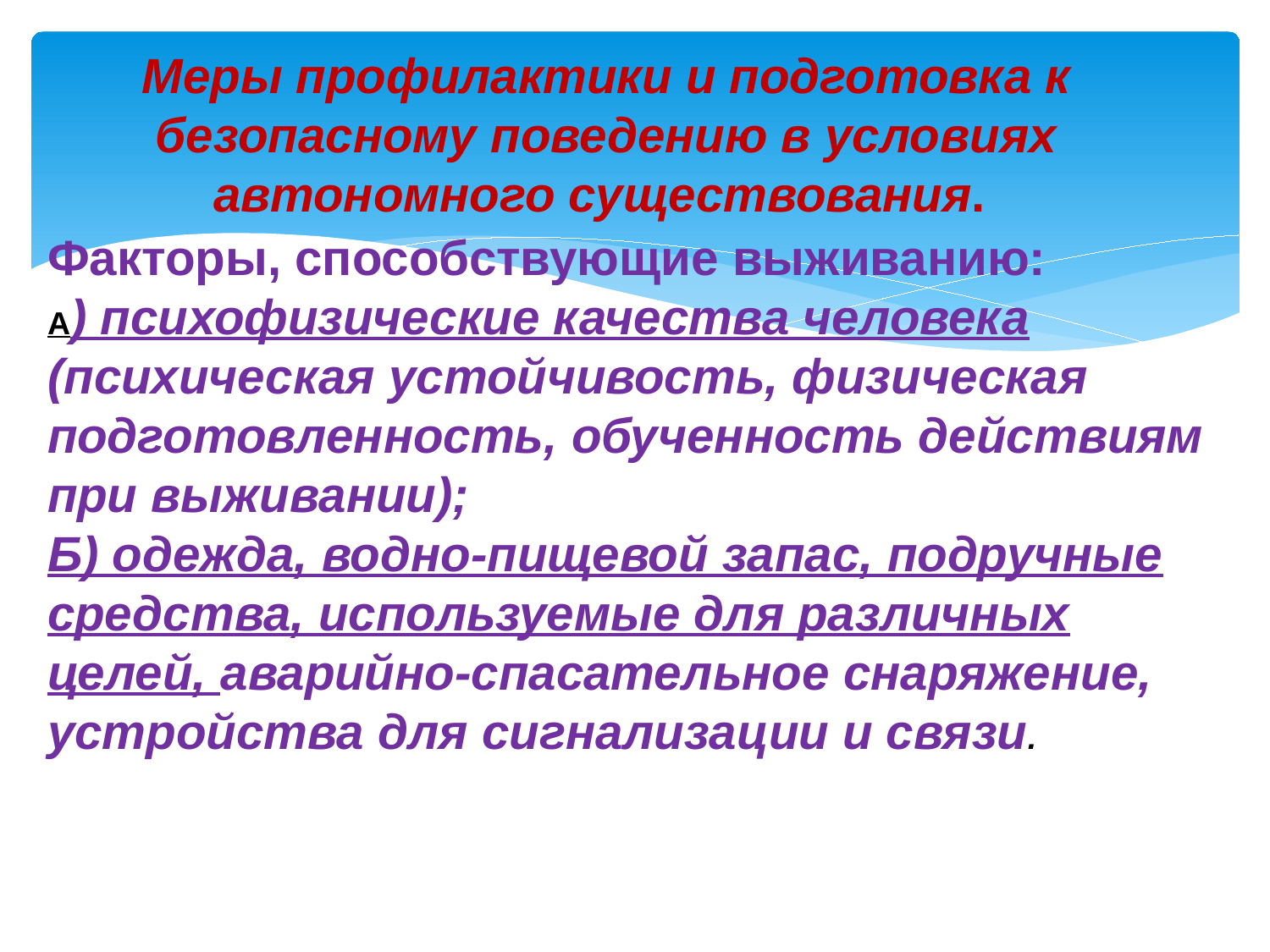

# Меры профилактики и подготовка к безопасному поведению в условиях автономного существования.
Факторы, способствующие выживанию: 
А) психофизические качества человека (психическая устойчивость, физическая подготовленность, обученность действиям при выживании); 
Б) одежда, водно-пищевой запас, подручные средства, используемые для различных целей, аварийно-спасательное снаряжение, устройства для сигнализации и связи.